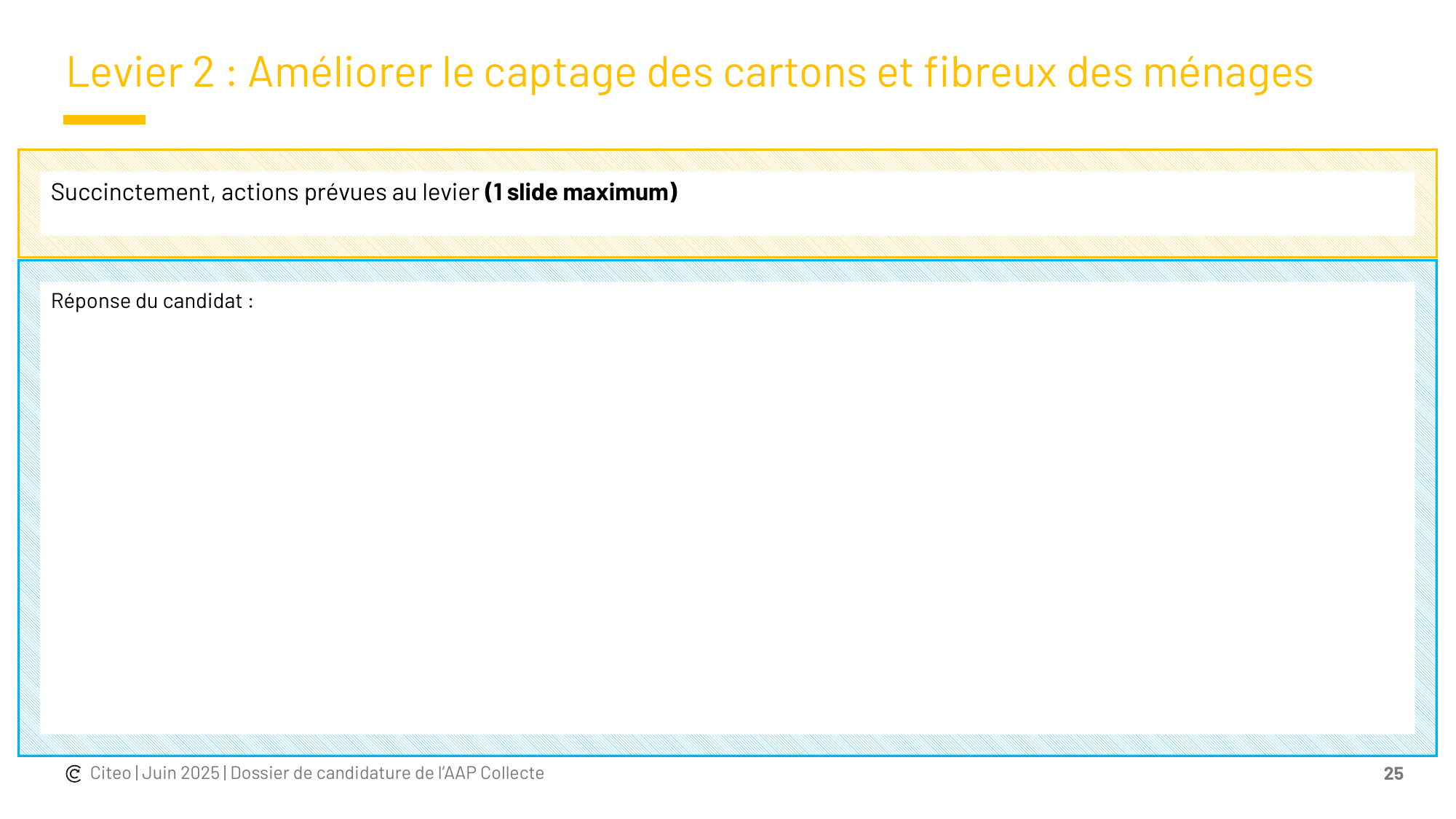

# Levier 2 : Améliorer le captage des cartons et fibreux des ménages

Succinctement, actions prévues au levier (1 slide maximum)

Réponse du candidat :

Citeo | Juin 2025 | Dossier de candidature de l’AAP Collecte
25